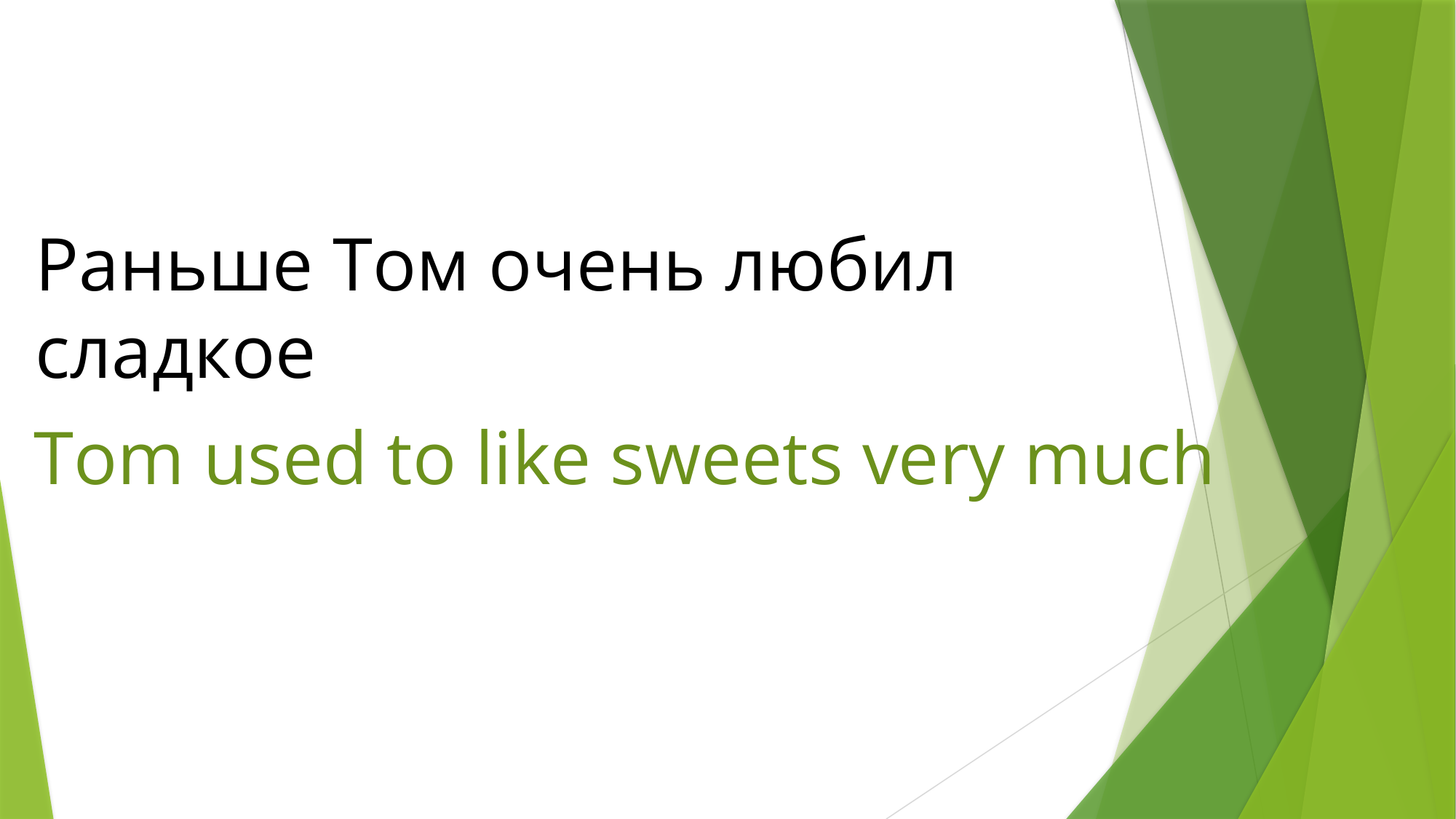

Раньше Том очень любил сладкое
Tom used to like sweets very much